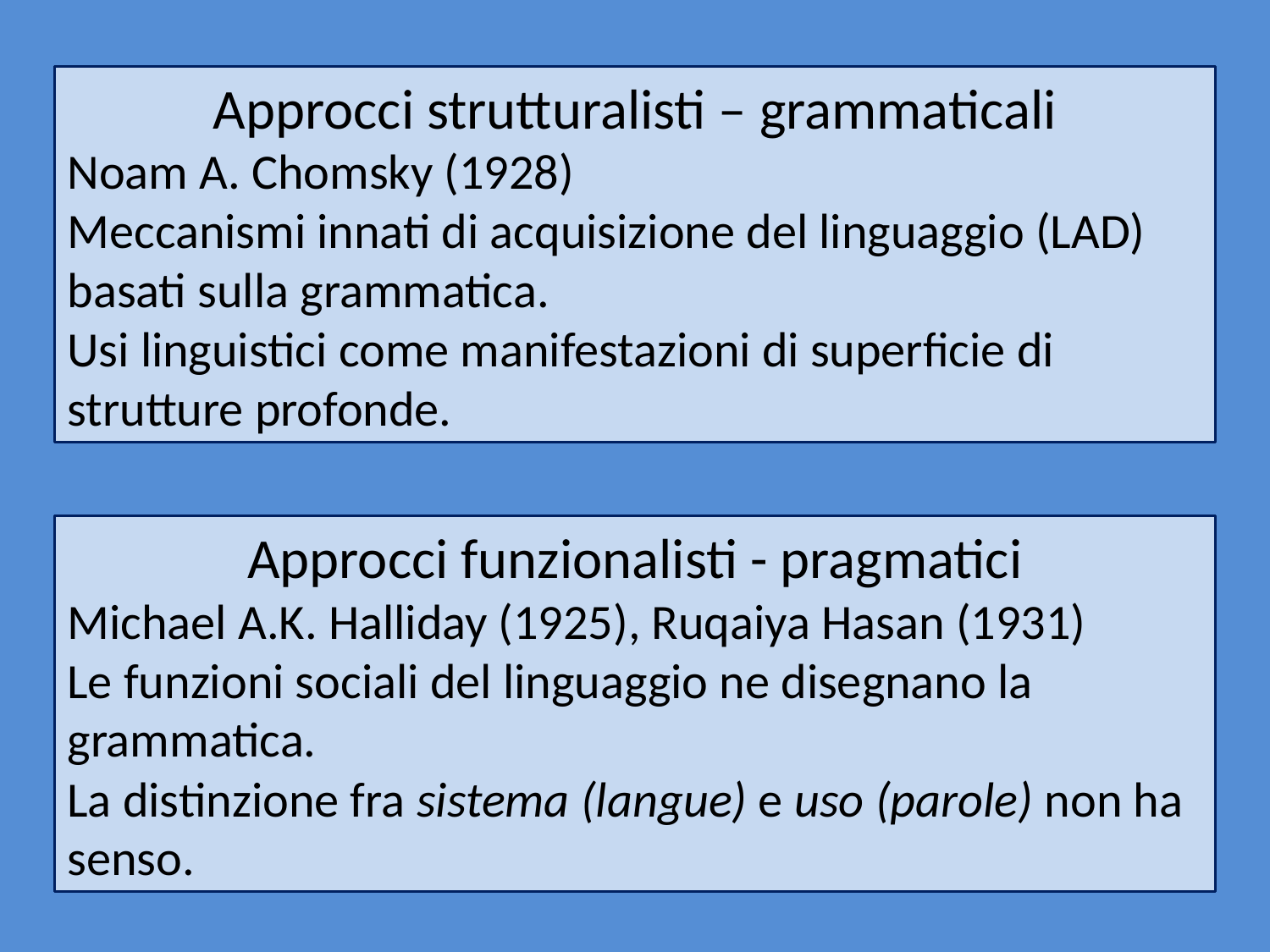

Approcci strutturalisti – grammaticali
Noam A. Chomsky (1928)
Meccanismi innati di acquisizione del linguaggio (LAD) basati sulla grammatica.
Usi linguistici come manifestazioni di superficie di strutture profonde.
Approcci funzionalisti - pragmatici
Michael A.K. Halliday (1925), Ruqaiya Hasan (1931)
Le funzioni sociali del linguaggio ne disegnano la grammatica.
La distinzione fra sistema (langue) e uso (parole) non ha senso.